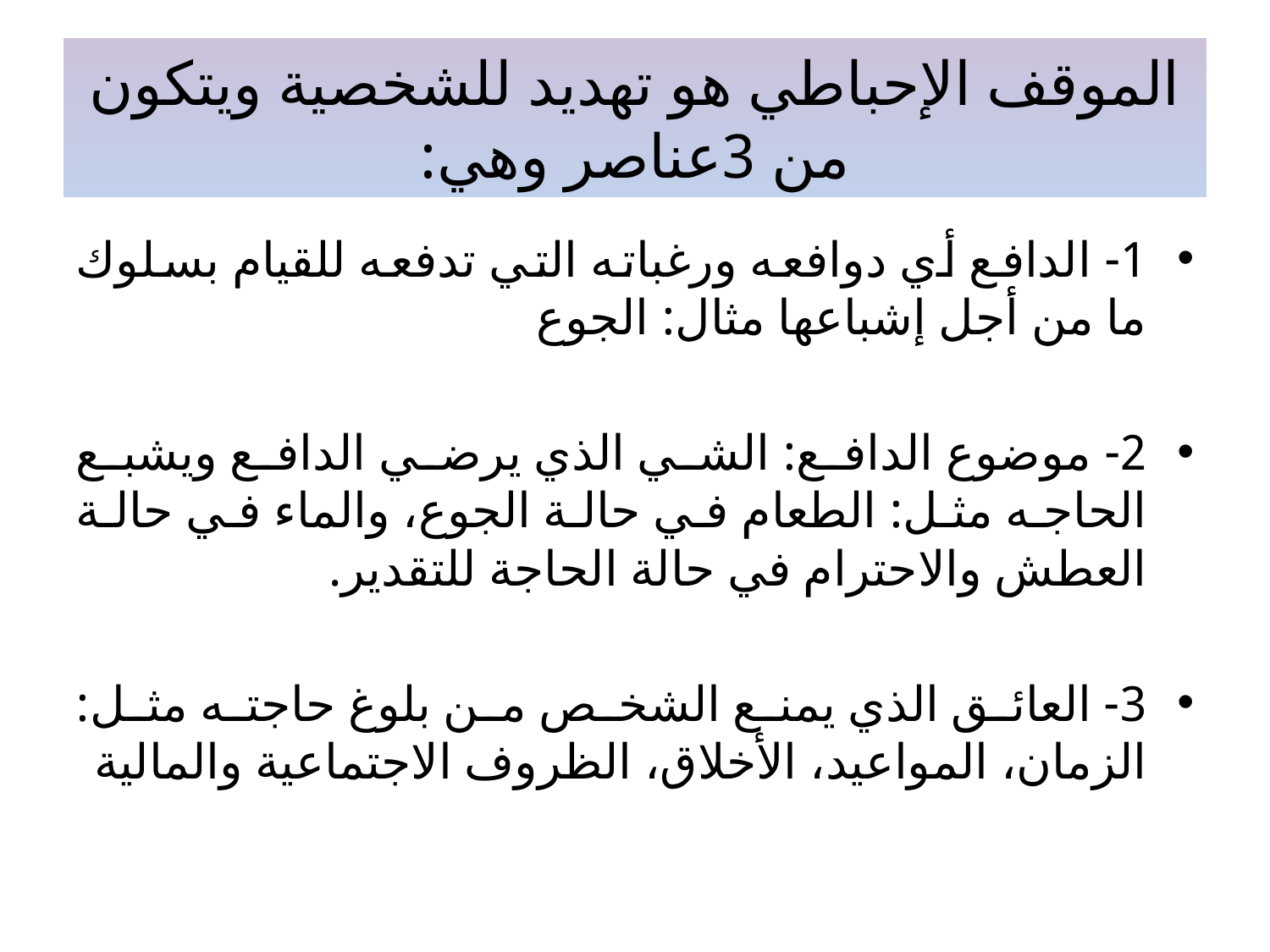

# الموقف الإحباطي هو تهديد للشخصية ويتكون من 3عناصر وهي:
1- الدافع أي دوافعه ورغباته التي تدفعه للقيام بسلوك ما من أجل إشباعها مثال: الجوع

2- موضوع الدافع: الشي الذي يرضي الدافع ويشبع الحاجه مثل: الطعام في حالة الجوع، والماء في حالة العطش والاحترام في حالة الحاجة للتقدير.

3- العائق الذي يمنع الشخص من بلوغ حاجته مثل: الزمان، المواعيد، الأخلاق، الظروف الاجتماعية والمالية